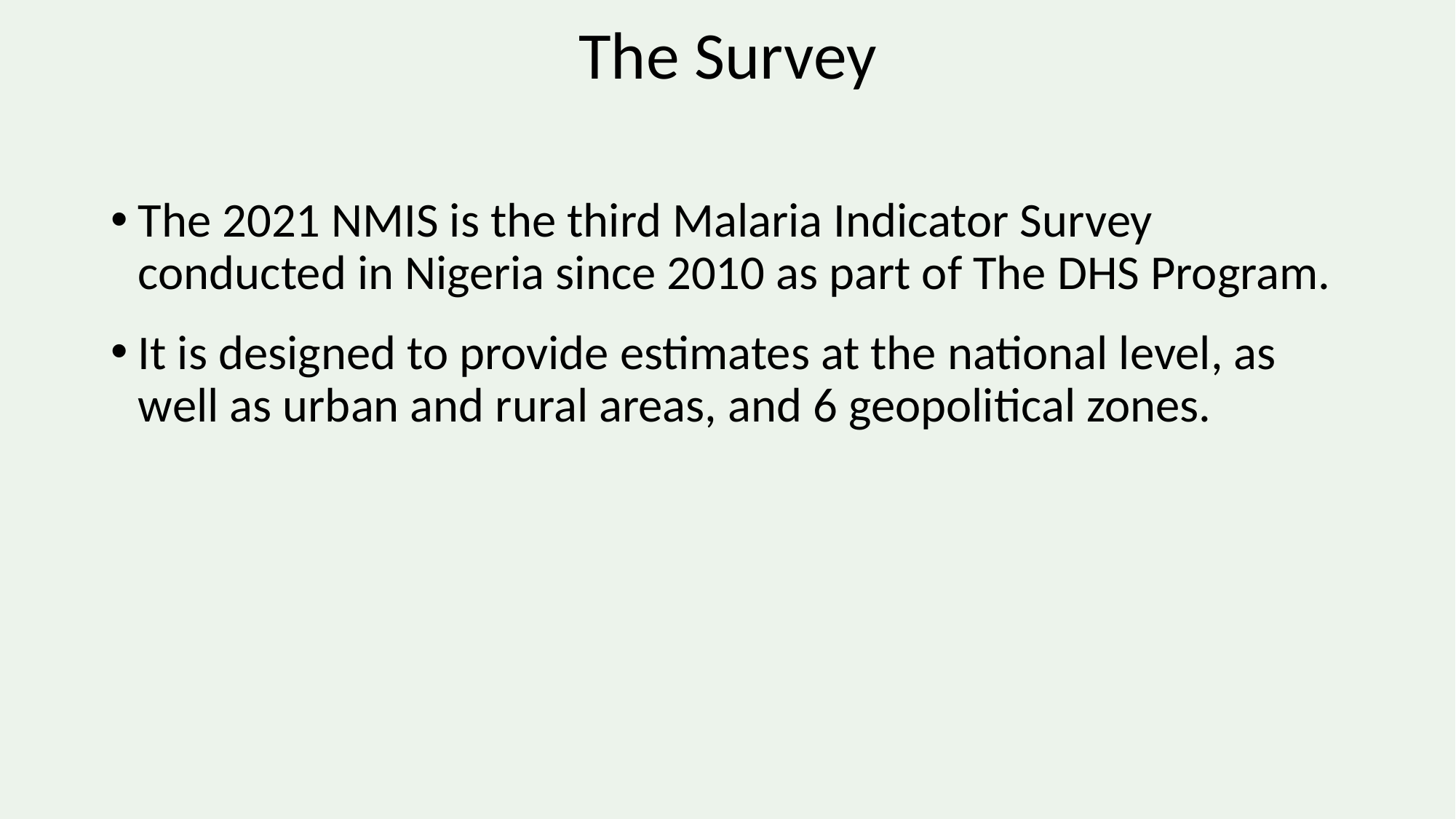

# The Survey
The 2021 NMIS is the third Malaria Indicator Survey conducted in Nigeria since 2010 as part of The DHS Program.
It is designed to provide estimates at the national level, as well as urban and rural areas, and 6 geopolitical zones.